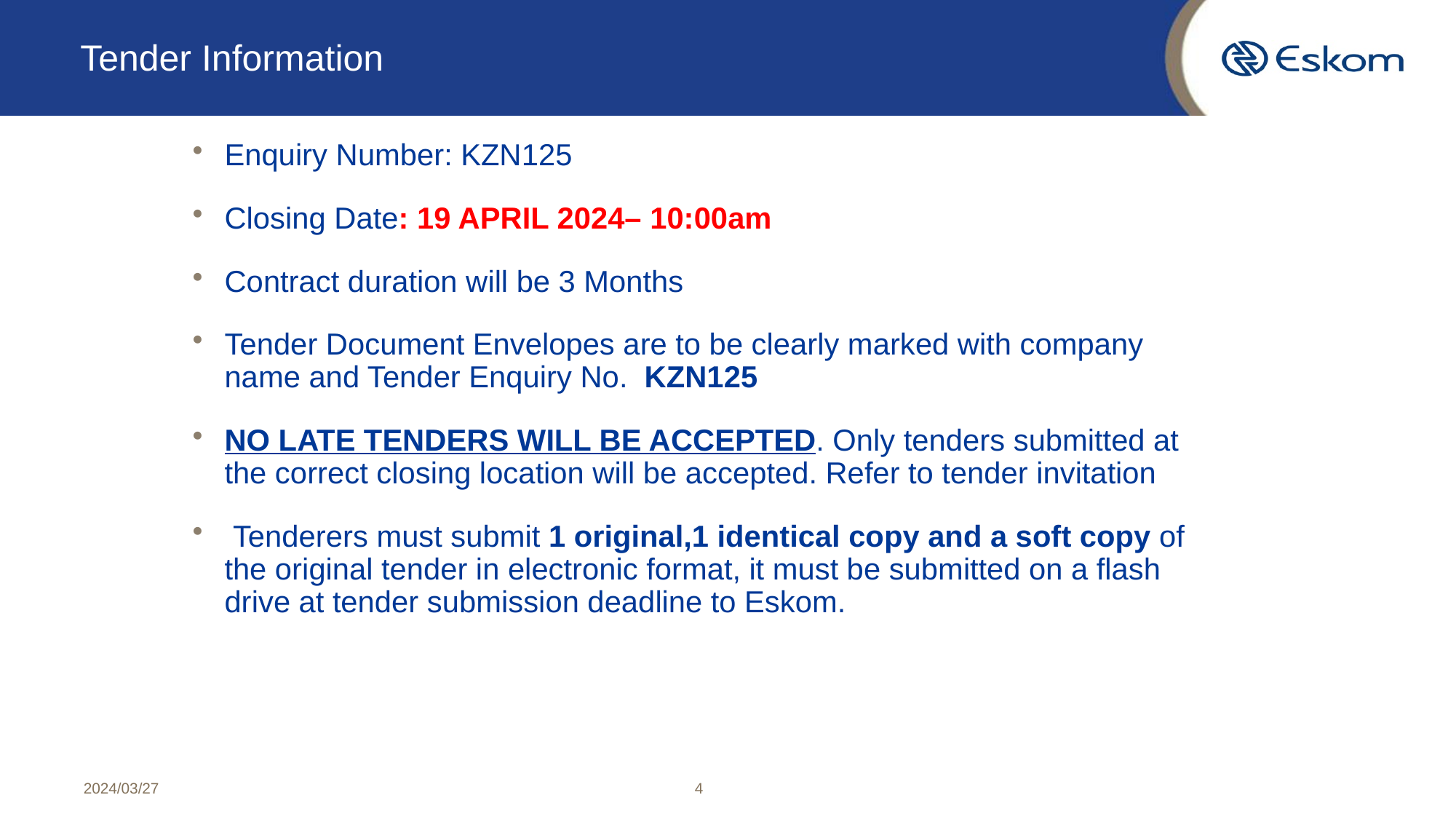

# Tender Information
Enquiry Number: KZN125
Closing Date: 19 APRIL 2024– 10:00am
Contract duration will be 3 Months
Tender Document Envelopes are to be clearly marked with company name and Tender Enquiry No.  KZN125
NO LATE TENDERS WILL BE ACCEPTED. Only tenders submitted at the correct closing location will be accepted. Refer to tender invitation
 Tenderers must submit 1 original,1 identical copy and a soft copy of the original tender in electronic format, it must be submitted on a flash drive at tender submission deadline to Eskom.
2024/03/27
4